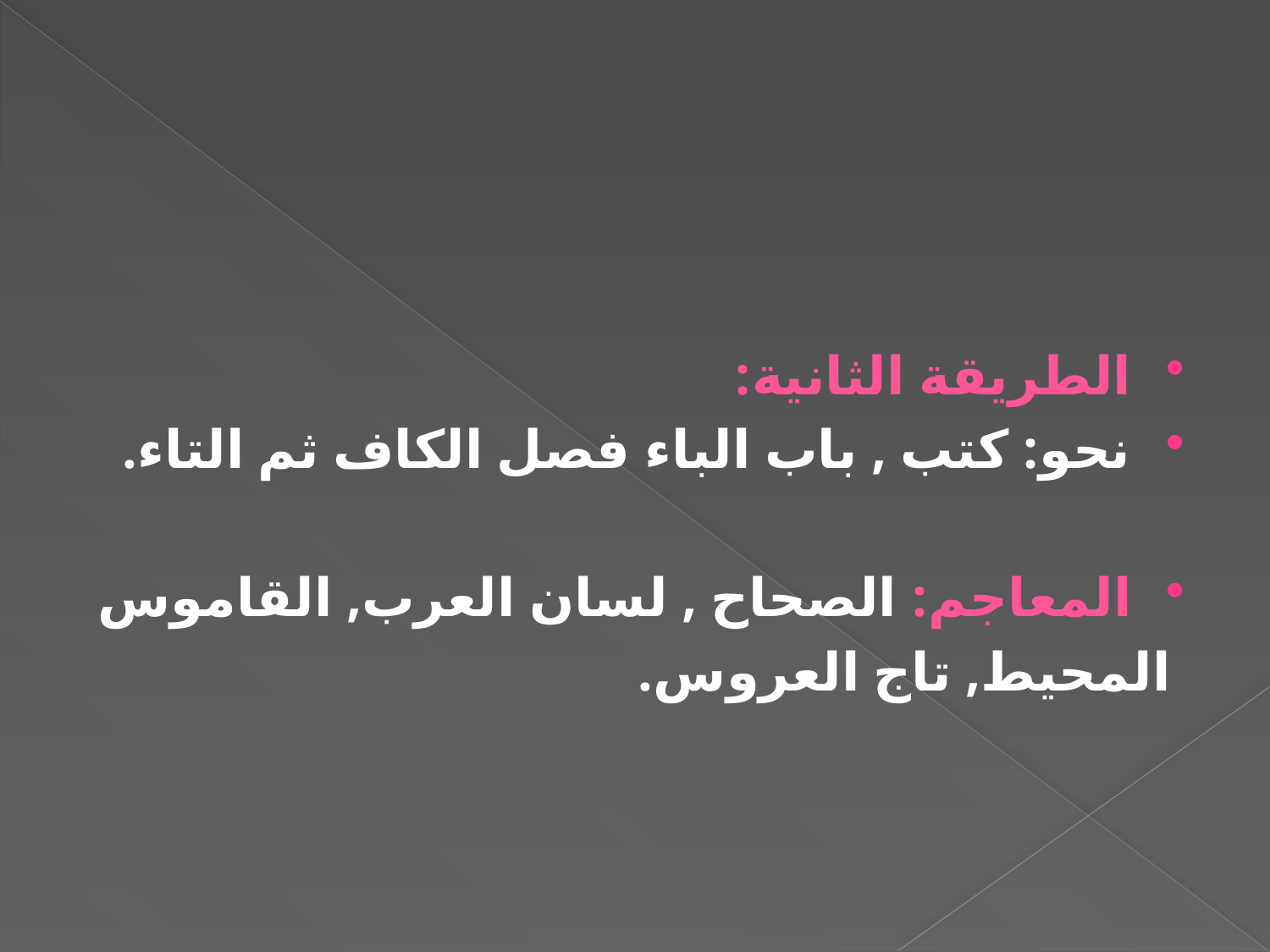

#

الطريقة الثانية:
نحو: كتب , باب الباء فصل الكاف ثم التاء.

المعاجم: الصحاح , لسان العرب, القاموس
 المحيط, تاج العروس.